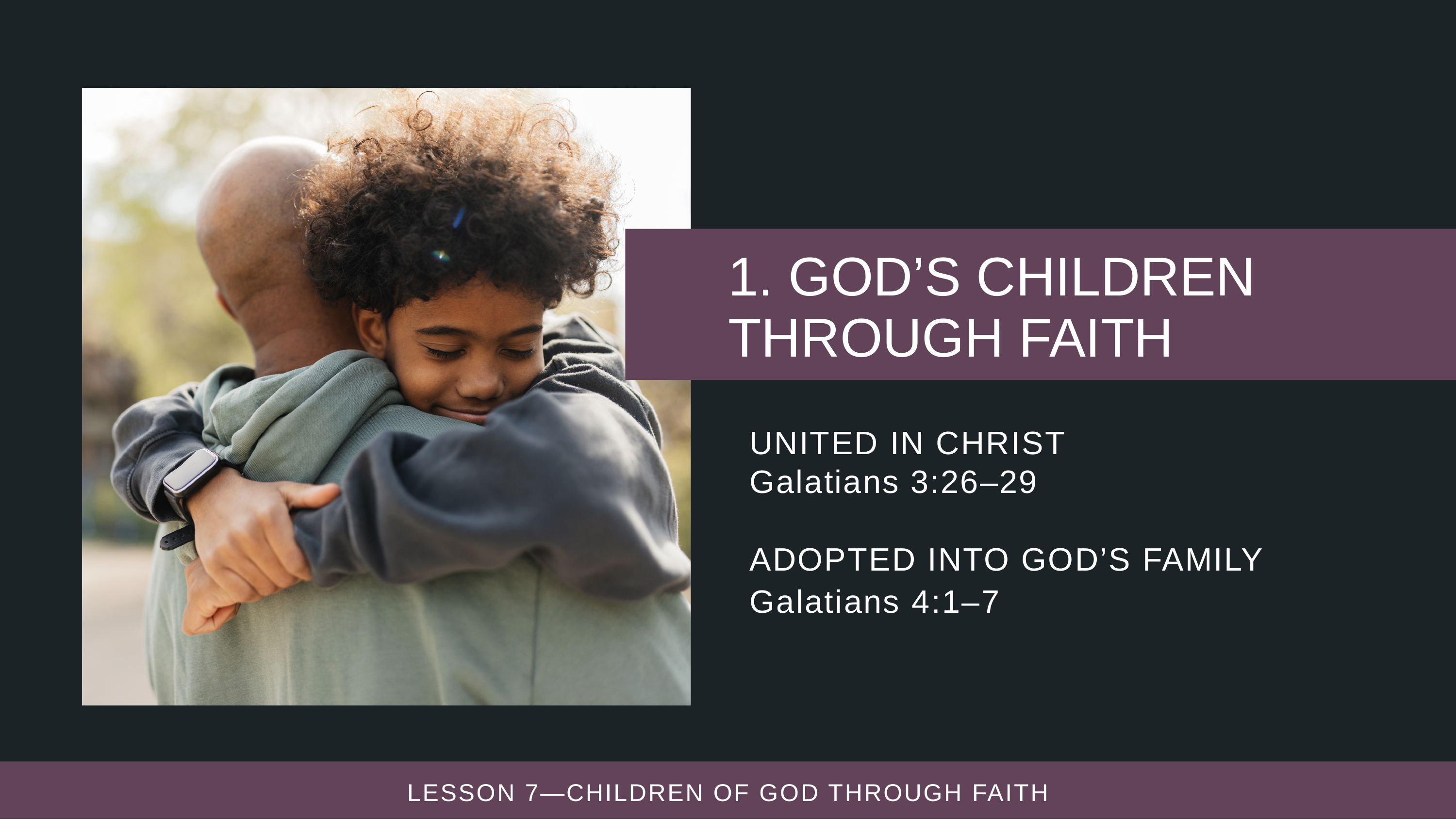

UNITED IN CHRIST
Galatians 3:26–29

ADOPTED INTO GOD’S FAMILY
Galatians 4:1–7